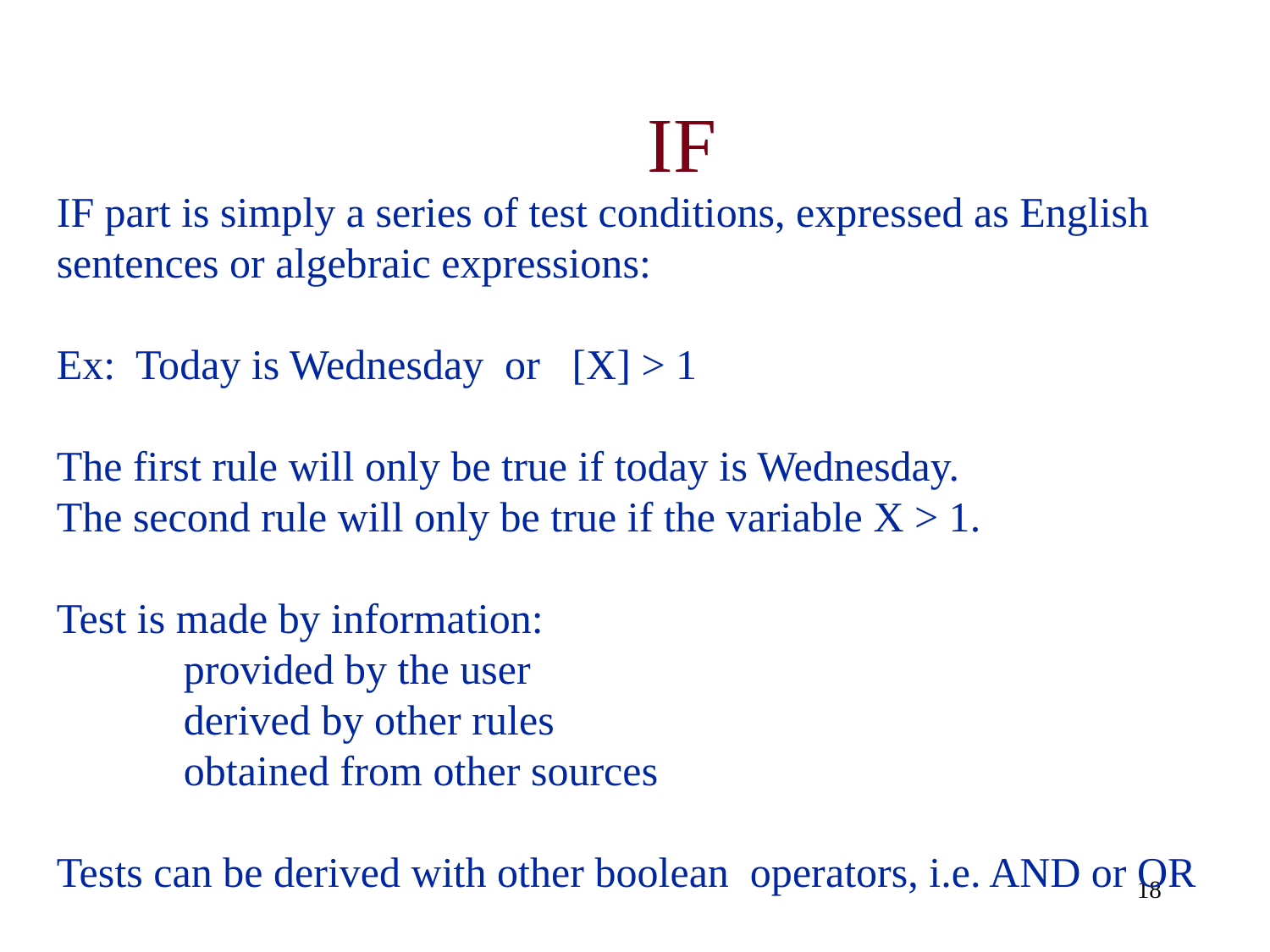

# IF
IF part is simply a series of test conditions, expressed as English
sentences or algebraic expressions:

Ex:  Today is Wednesday  or   [X] > 1

The first rule will only be true if today is Wednesday.
The second rule will only be true if the variable X > 1.

Test is made by information:
	provided by the user
	derived by other rules
	obtained from other sources

Tests can be derived with other boolean  operators, i.e. AND or OR

18